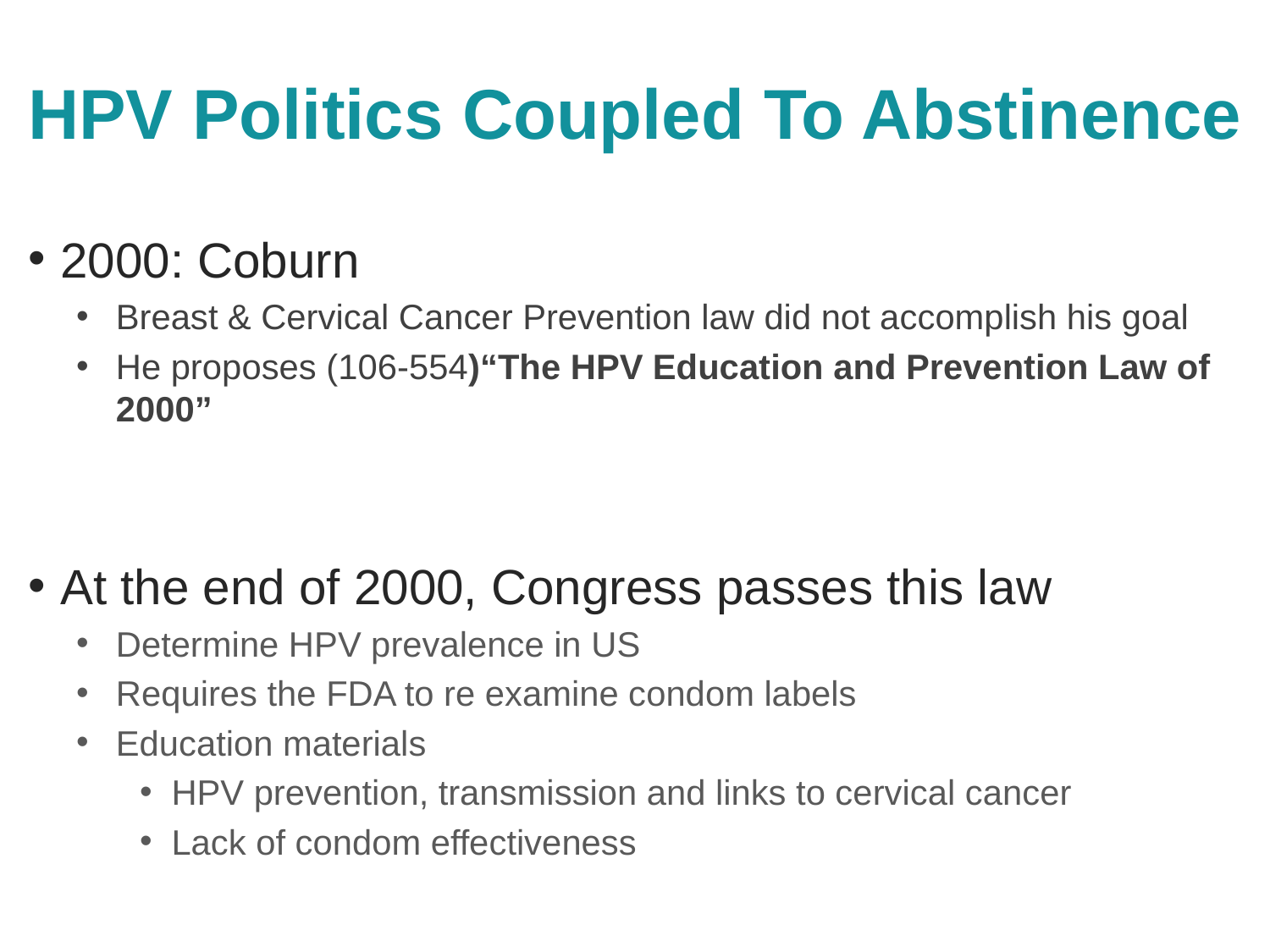

# HPV Politics Coupled To Abstinence
2000: Coburn
Breast & Cervical Cancer Prevention law did not accomplish his goal
He proposes (106-554)“The HPV Education and Prevention Law of 2000”

At the end of 2000, Congress passes this law
Determine HPV prevalence in US
Requires the FDA to re examine condom labels
Education materials
HPV prevention, transmission and links to cervical cancer
Lack of condom effectiveness